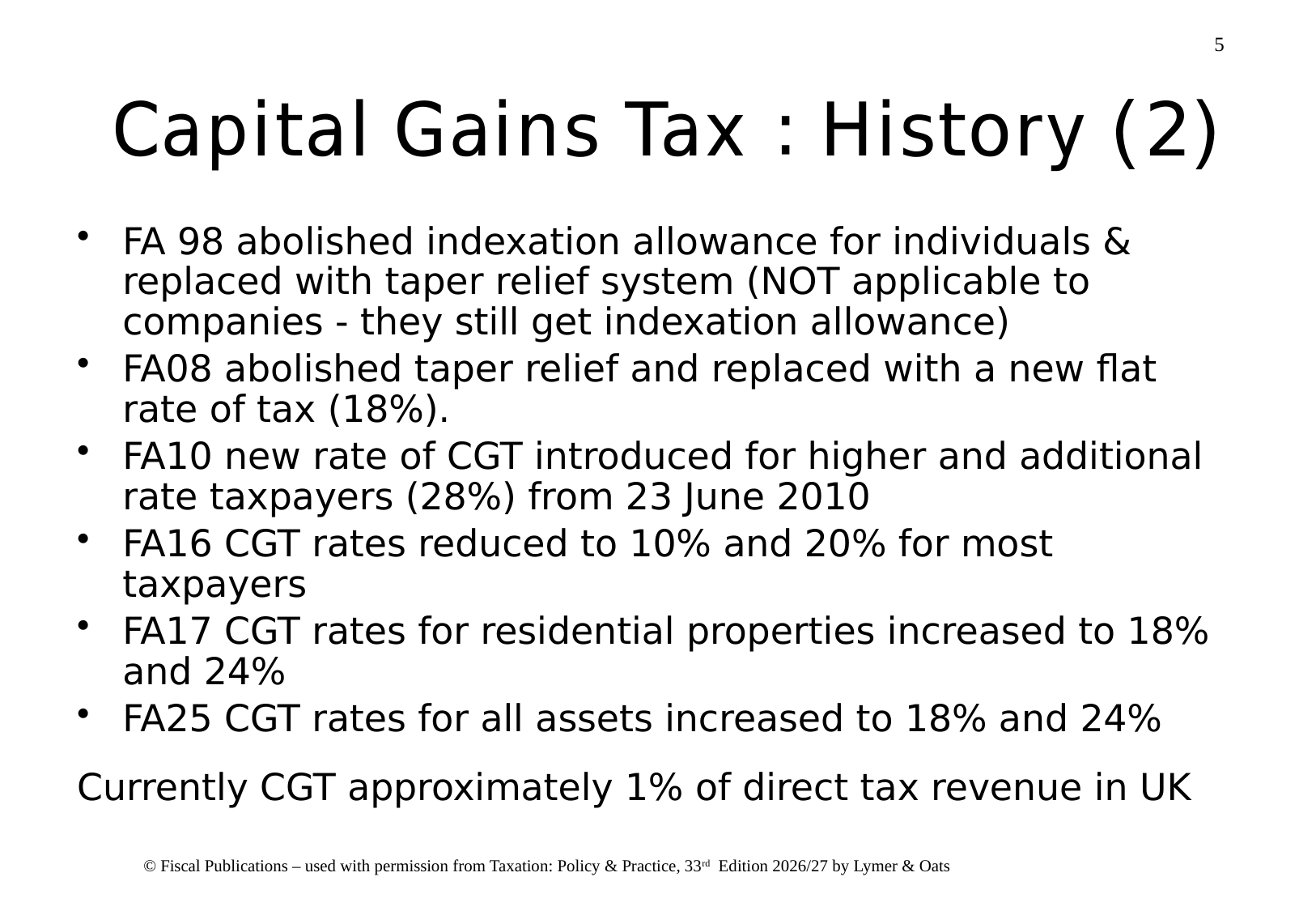

# Capital Gains Tax : History (2)
FA 98 abolished indexation allowance for individuals & replaced with taper relief system (NOT applicable to companies - they still get indexation allowance)
FA08 abolished taper relief and replaced with a new flat rate of tax (18%).
FA10 new rate of CGT introduced for higher and additional rate taxpayers (28%) from 23 June 2010
FA16 CGT rates reduced to 10% and 20% for most taxpayers
FA17 CGT rates for residential properties increased to 18% and 24%
FA25 CGT rates for all assets increased to 18% and 24%

Currently CGT approximately 1% of direct tax revenue in UK